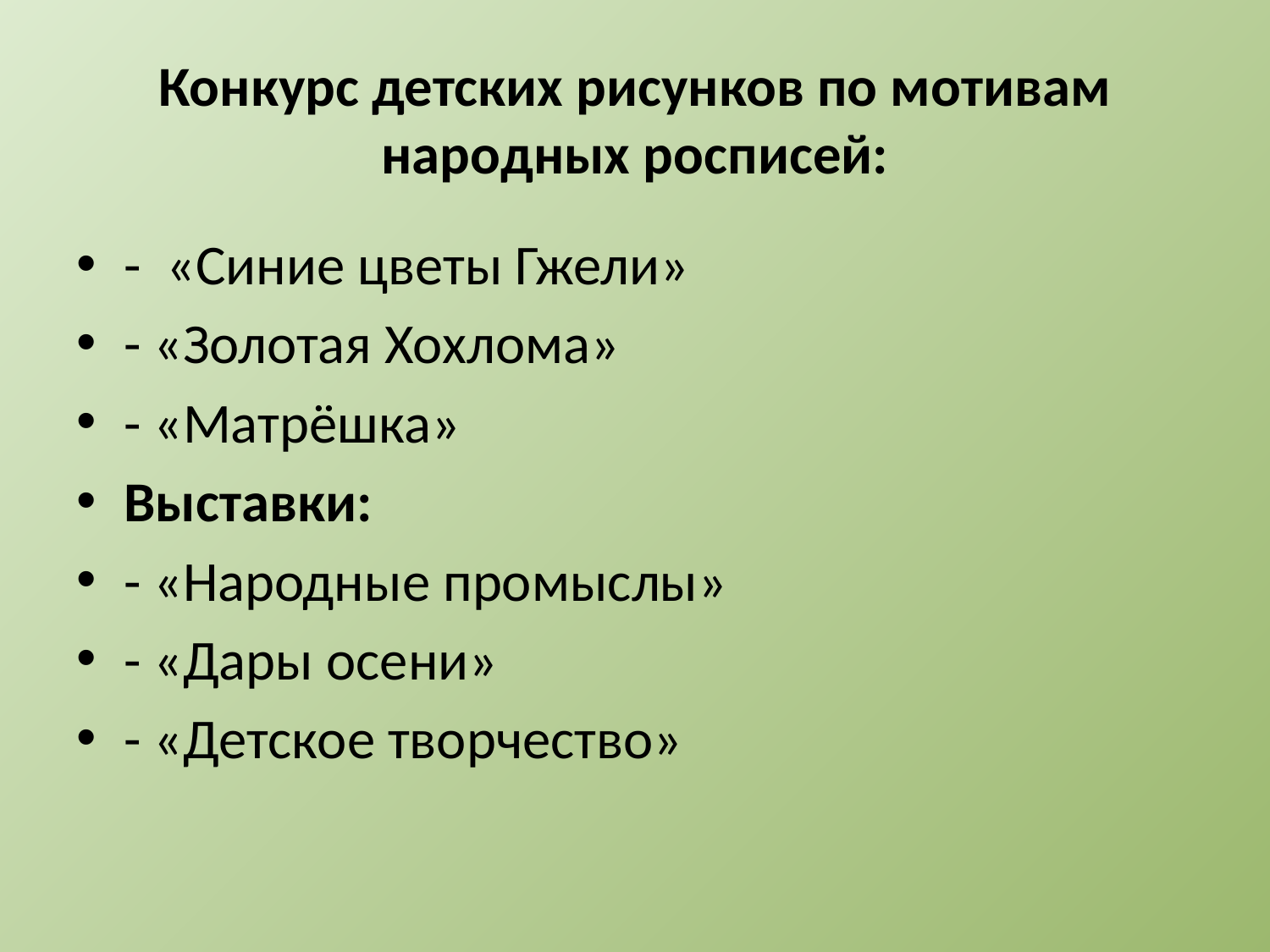

# Конкурс детских рисунков по мотивам народных росписей:
-  «Синие цветы Гжели»
- «Золотая Хохлома»
- «Матрёшка»
Выставки:
- «Народные промыслы»
- «Дары осени»
- «Детское творчество»